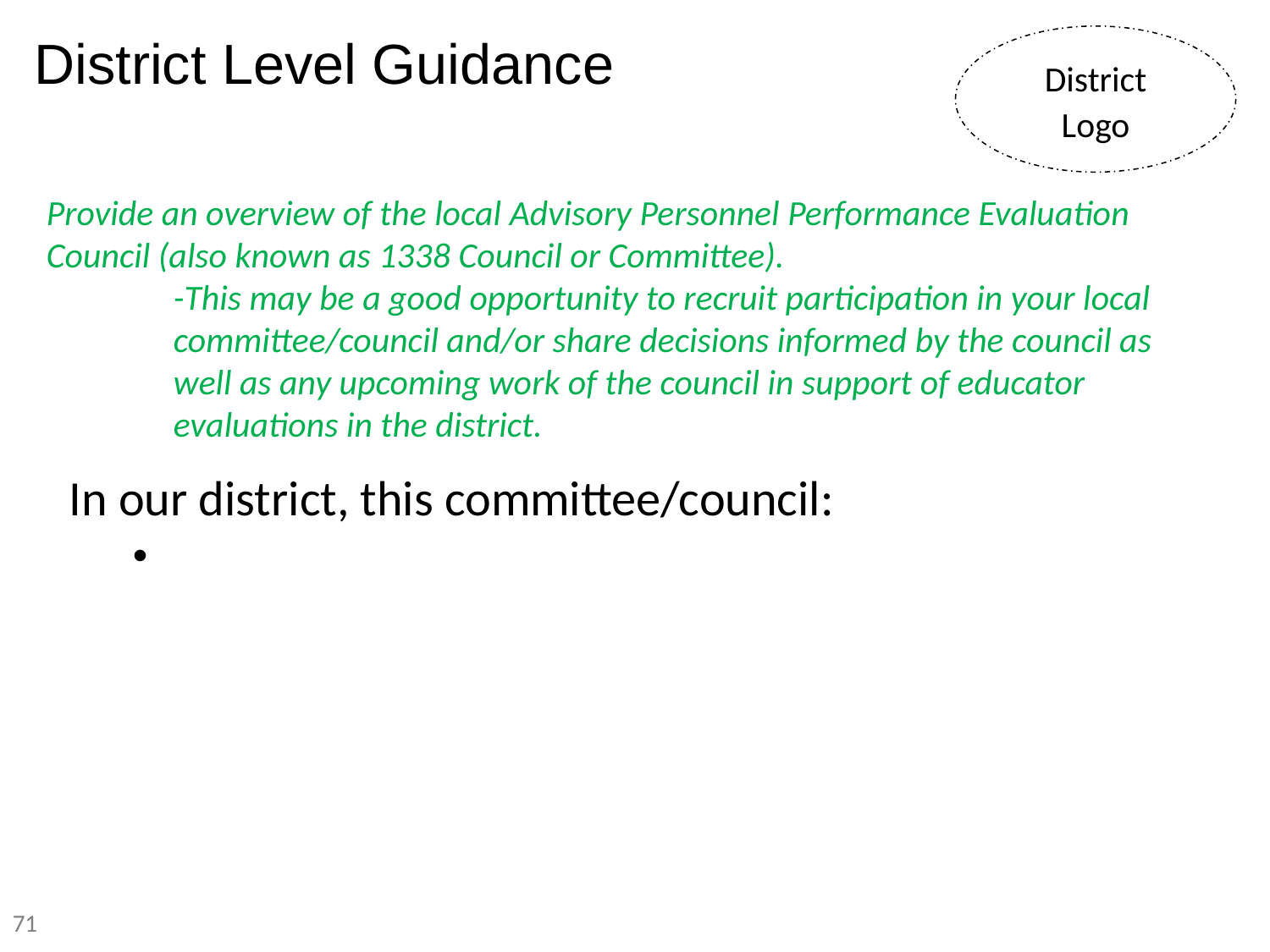

District Logo
# District Level Guidance
Provide an overview of the local Advisory Personnel Performance Evaluation Council (also known as 1338 Council or Committee).
-This may be a good opportunity to recruit participation in your local committee/council and/or share decisions informed by the council as well as any upcoming work of the council in support of educator evaluations in the district.
In our district, this committee/council:

71